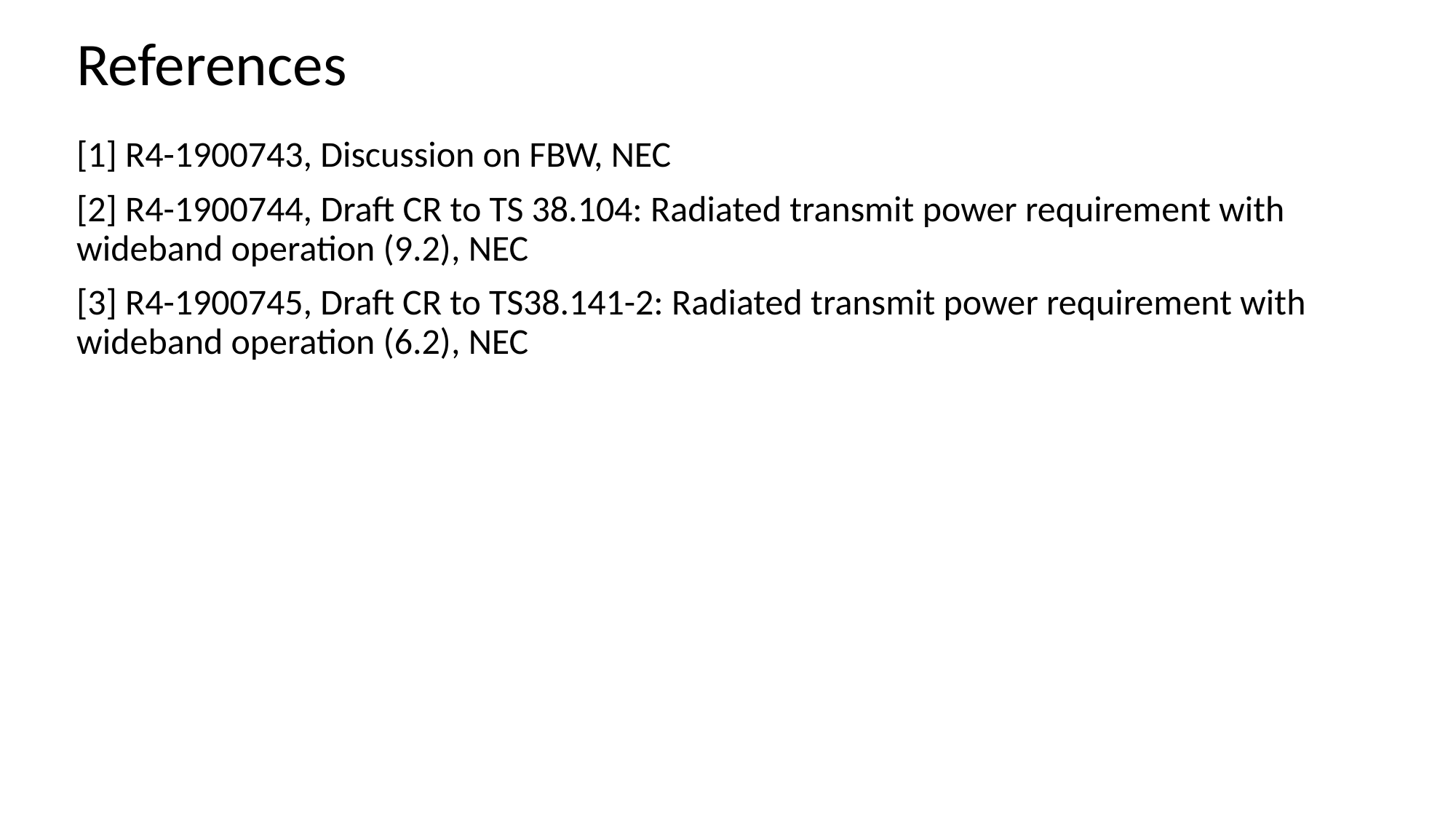

References
[1] R4-1900743, Discussion on FBW, NEC
[2] R4-1900744, Draft CR to TS 38.104: Radiated transmit power requirement with wideband operation (9.2), NEC
[3] R4-1900745, Draft CR to TS38.141-2: Radiated transmit power requirement with wideband operation (6.2), NEC